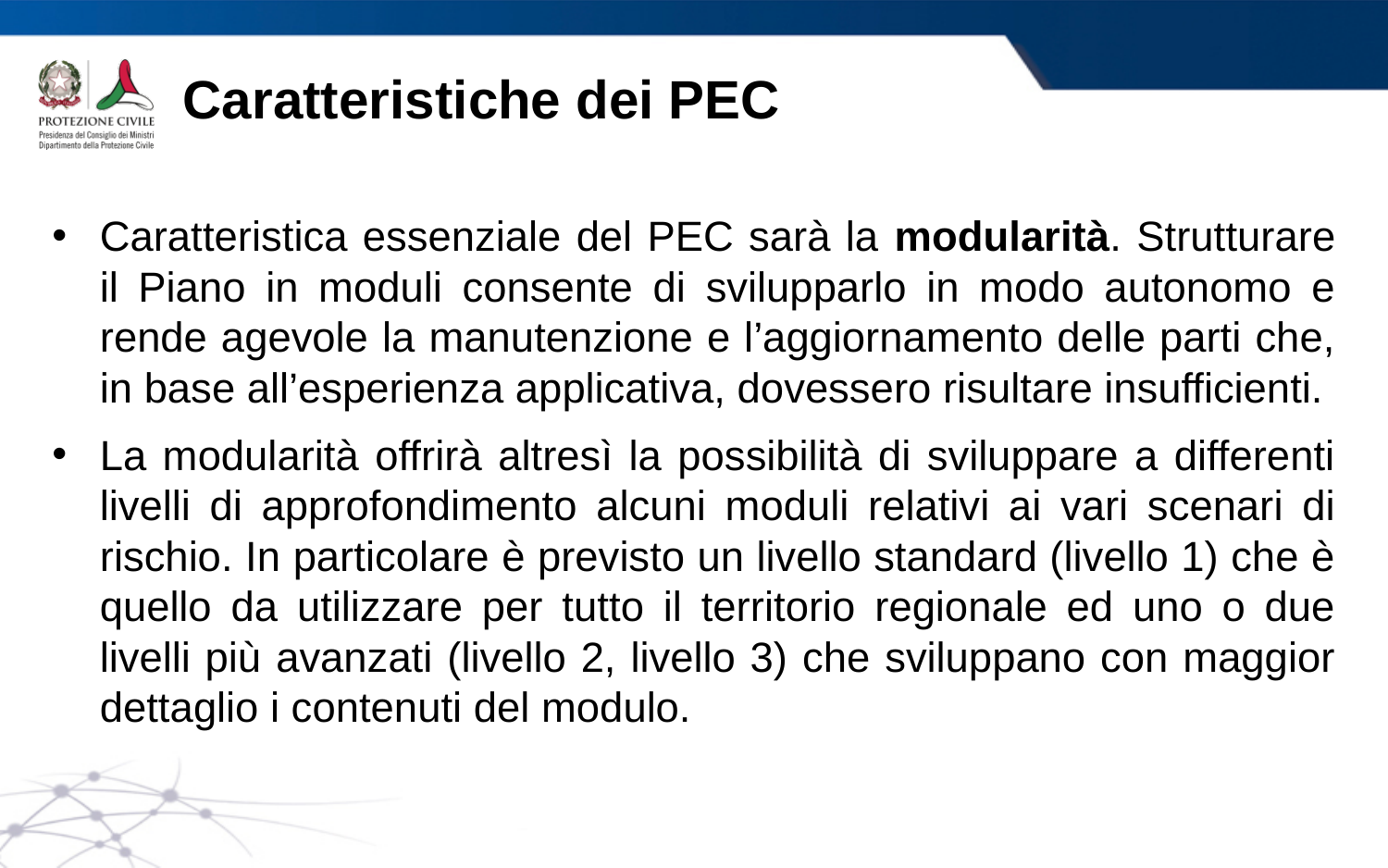

# Caratteristiche dei PEC
Caratteristica essenziale del PEC sarà la modularità. Strutturare il Piano in moduli consente di svilupparlo in modo autonomo e rende agevole la manutenzione e l’aggiornamento delle parti che, in base all’esperienza applicativa, dovessero risultare insufficienti.
La modularità offrirà altresì la possibilità di sviluppare a differenti livelli di approfondimento alcuni moduli relativi ai vari scenari di rischio. In particolare è previsto un livello standard (livello 1) che è quello da utilizzare per tutto il territorio regionale ed uno o due livelli più avanzati (livello 2, livello 3) che sviluppano con maggior dettaglio i contenuti del modulo.